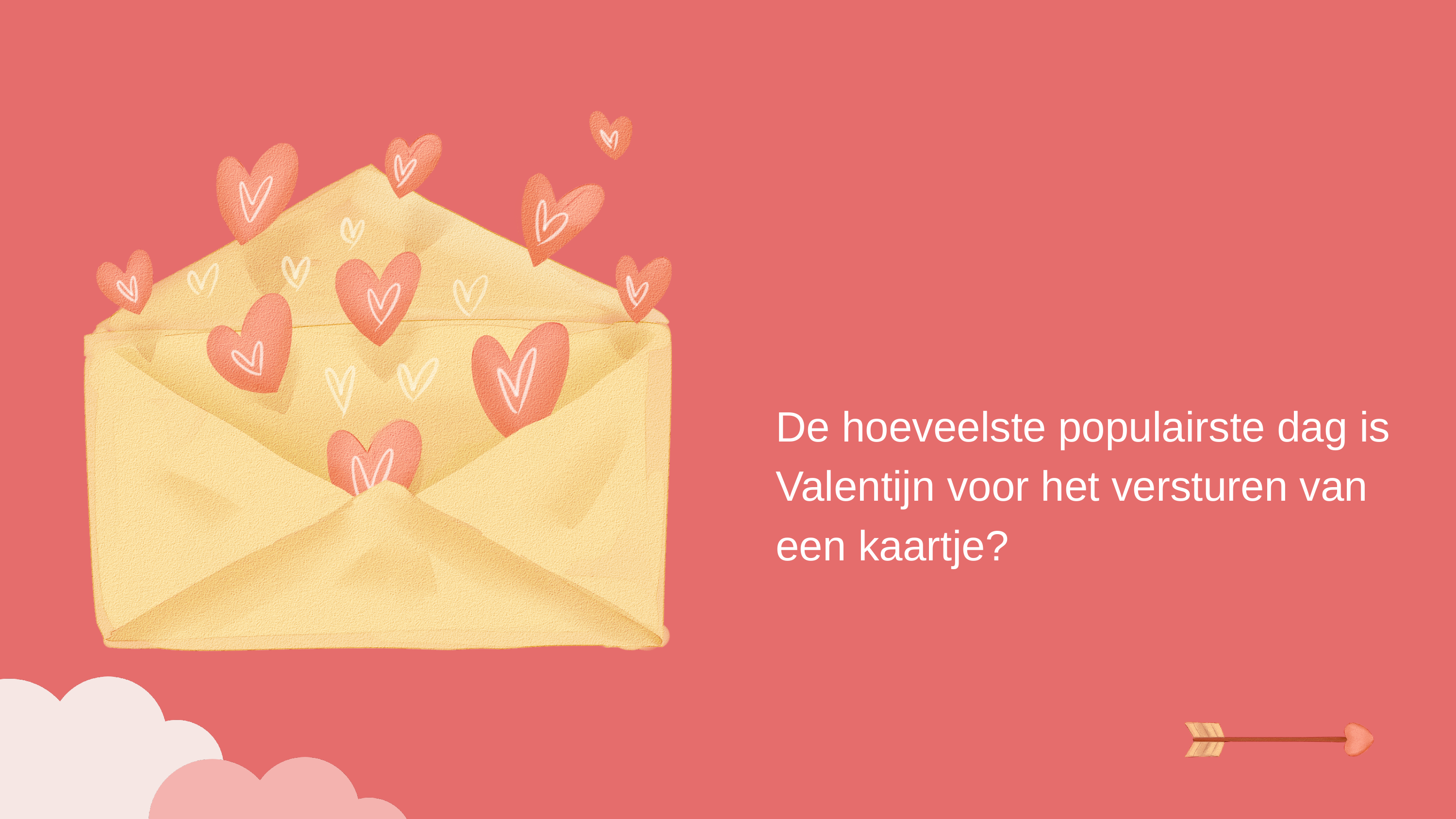

De hoeveelste populairste dag is Valentijn voor het versturen van een kaartje?